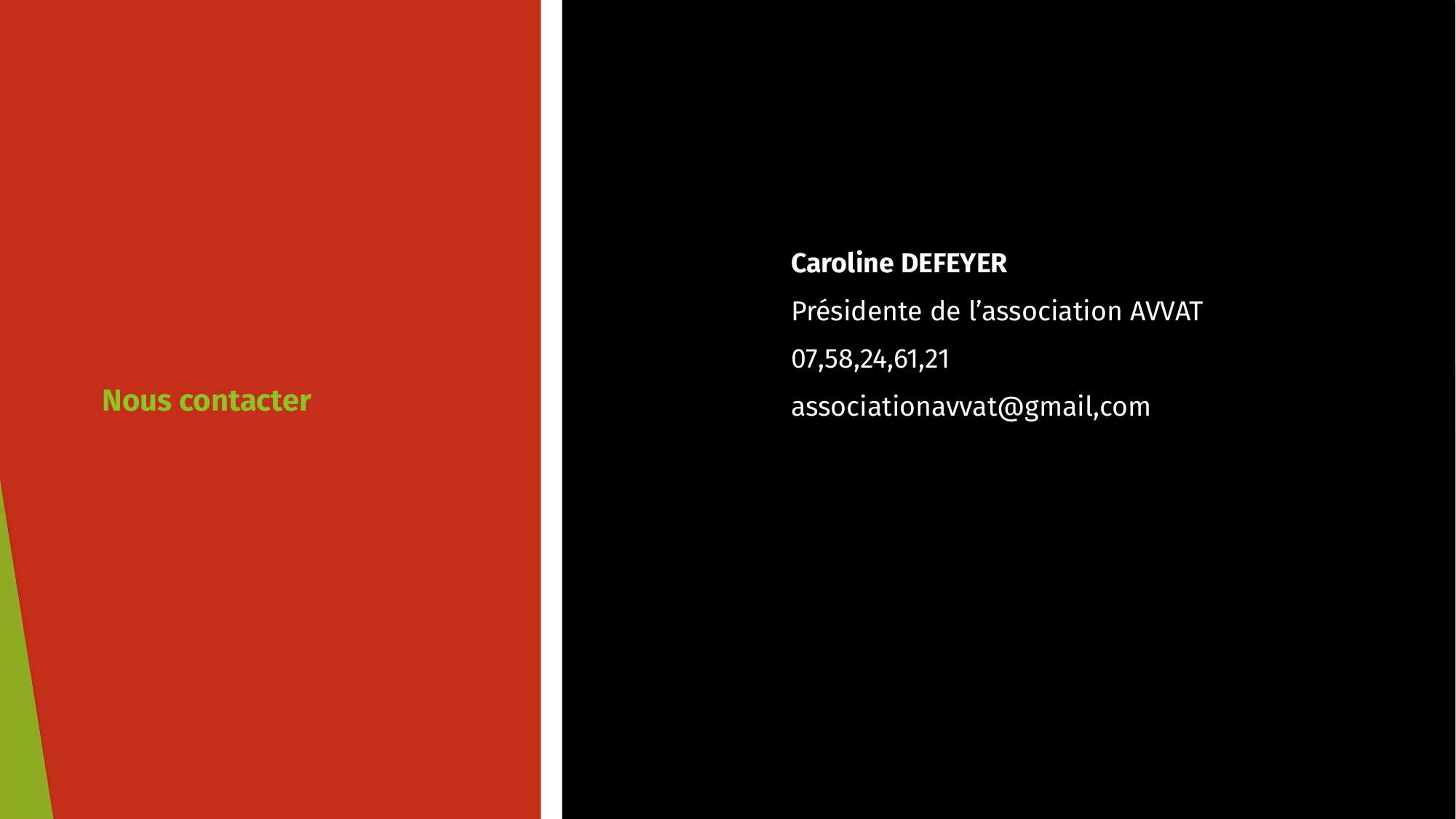

Caroline DEFEYER
		Présidente de l’association AVVAT
		07,58,24,61,21
		associationavvat@gmail,com

# Nous contacter